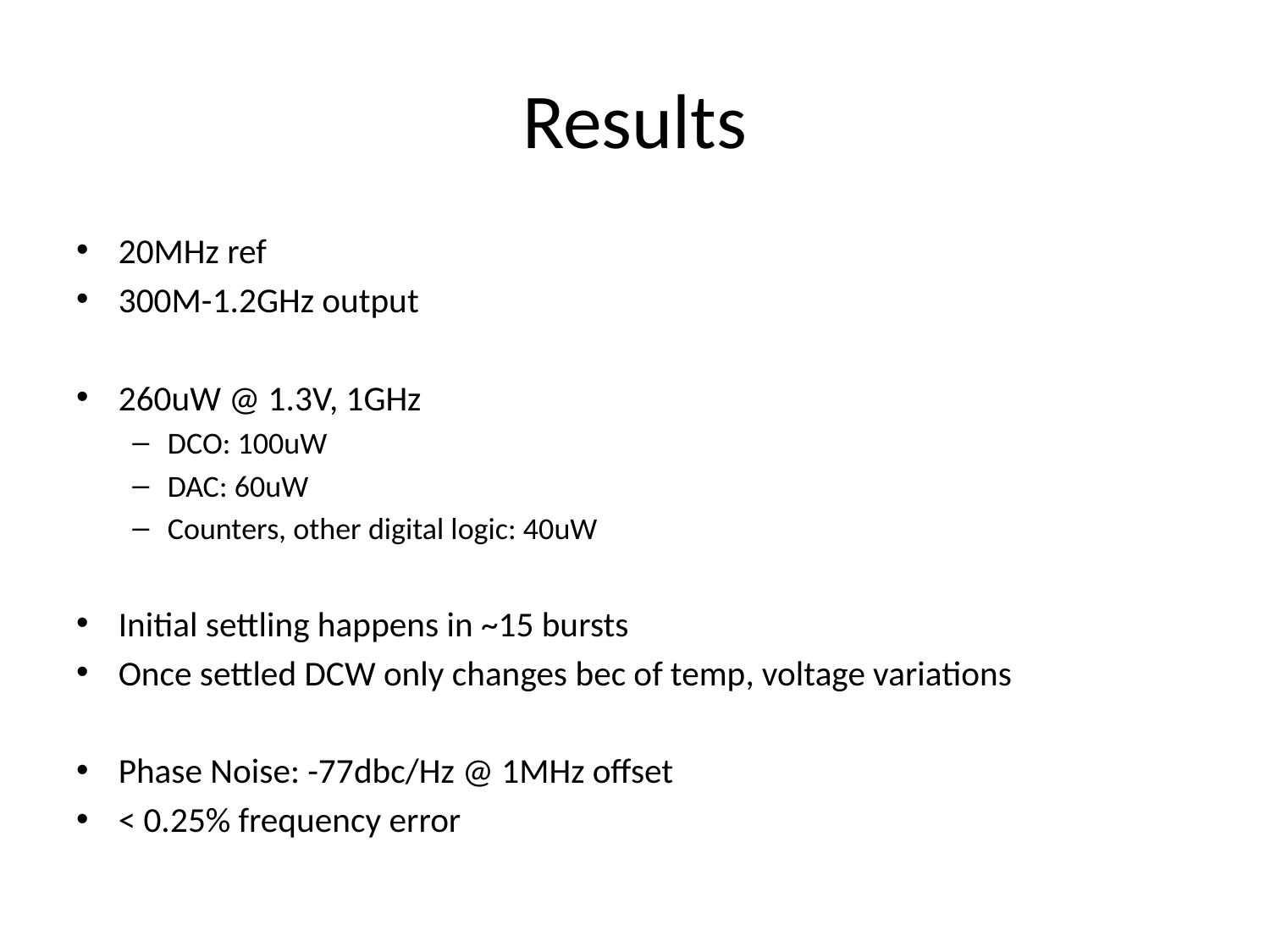

# Results
20MHz ref
300M-1.2GHz output

260uW @ 1.3V, 1GHz
DCO: 100uW
DAC: 60uW
Counters, other digital logic: 40uW

Initial settling happens in ~15 bursts
Once settled DCW only changes bec of temp, voltage variations

Phase Noise: -77dbc/Hz @ 1MHz offset
< 0.25% frequency error